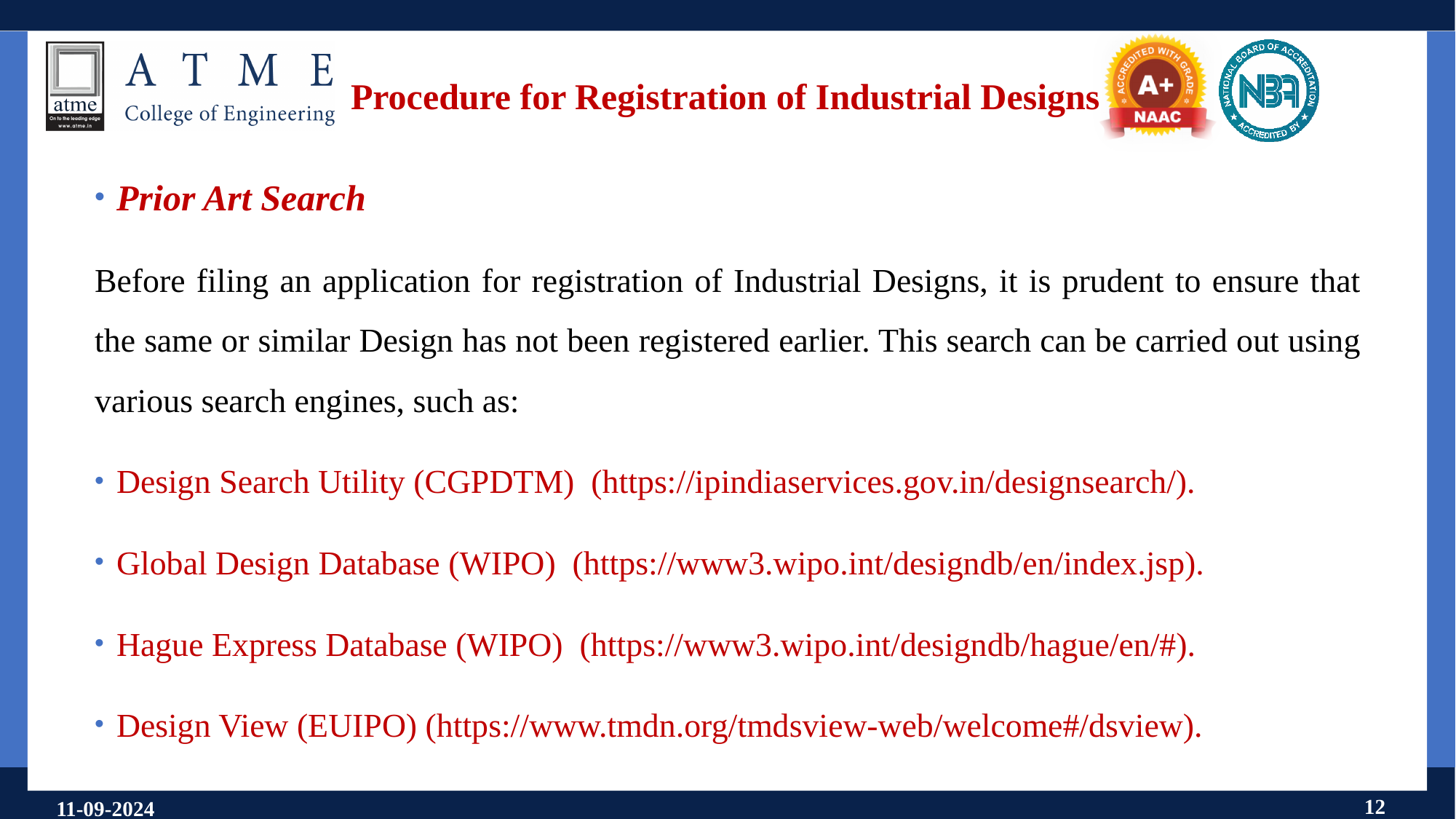

# Procedure for Registration of Industrial Designs
Prior Art Search
Before filing an application for registration of Industrial Designs, it is prudent to ensure that the same or similar Design has not been registered earlier. This search can be carried out using various search engines, such as:
Design Search Utility (CGPDTM)  (https://ipindiaservices.gov.in/designsearch/).
Global Design Database (WIPO)  (https://www3.wipo.int/designdb/en/index.jsp).
Hague Express Database (WIPO)  (https://www3.wipo.int/designdb/hague/en/#).
Design View (EUIPO) (https://www.tmdn.org/tmdsview-web/welcome#/dsview).
12
11-09-2024